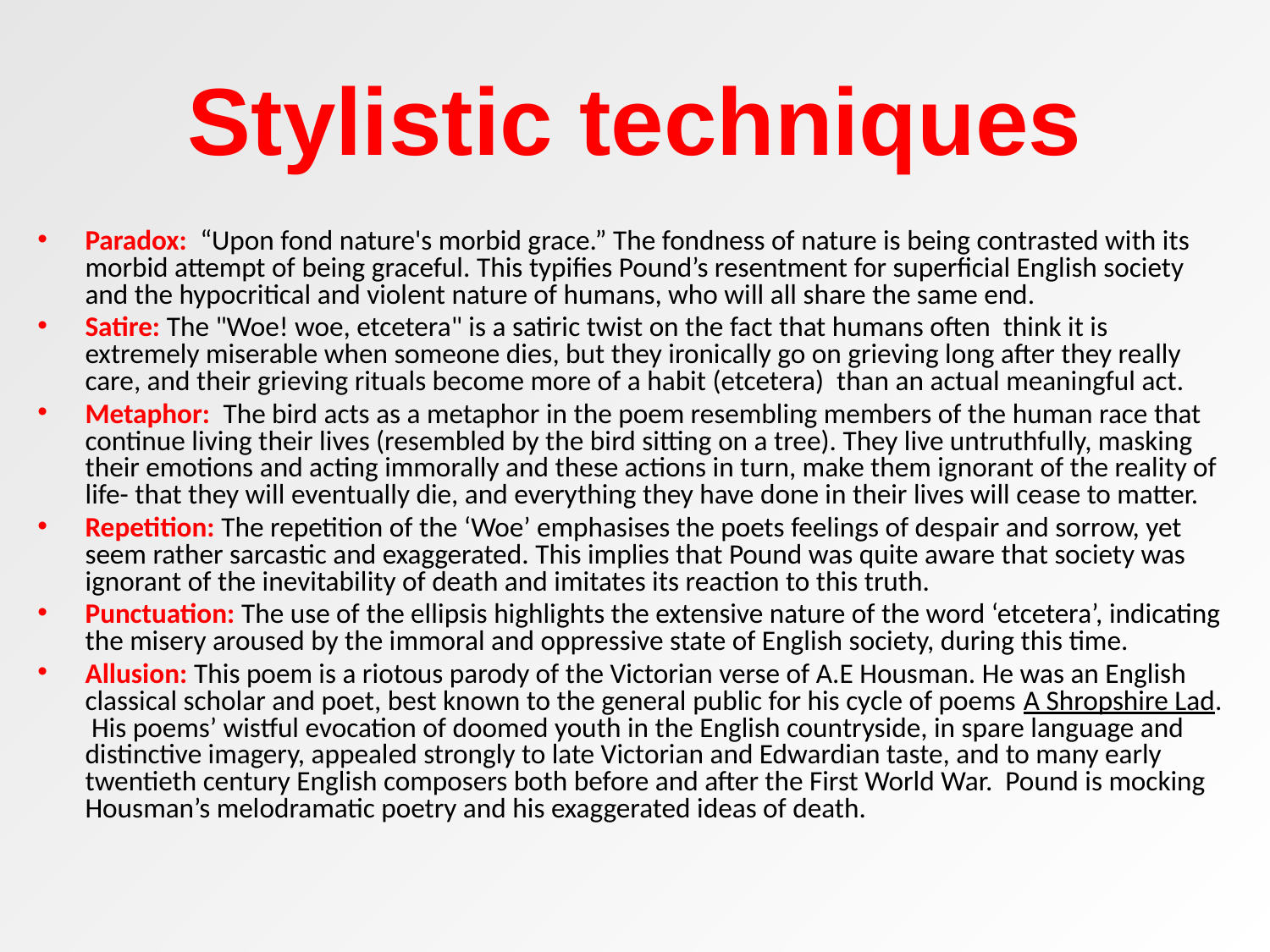

# Stylistic techniques
Paradox:  “Upon fond nature's morbid grace.” The fondness of nature is being contrasted with its morbid attempt of being graceful. This typifies Pound’s resentment for superficial English society and the hypocritical and violent nature of humans, who will all share the same end.
Satire: The "Woe! woe, etcetera" is a satiric twist on the fact that humans often  think it is extremely miserable when someone dies, but they ironically go on grieving long after they really care, and their grieving rituals become more of a habit (etcetera)  than an actual meaningful act.
Metaphor:  The bird acts as a metaphor in the poem resembling members of the human race that continue living their lives (resembled by the bird sitting on a tree). They live untruthfully, masking their emotions and acting immorally and these actions in turn, make them ignorant of the reality of life- that they will eventually die, and everything they have done in their lives will cease to matter.
Repetition: The repetition of the ‘Woe’ emphasises the poets feelings of despair and sorrow, yet seem rather sarcastic and exaggerated. This implies that Pound was quite aware that society was ignorant of the inevitability of death and imitates its reaction to this truth.
Punctuation: The use of the ellipsis highlights the extensive nature of the word ‘etcetera’, indicating the misery aroused by the immoral and oppressive state of English society, during this time.
Allusion: This poem is a riotous parody of the Victorian verse of A.E Housman. He was an English classical scholar and poet, best known to the general public for his cycle of poems A Shropshire Lad.  His poems’ wistful evocation of doomed youth in the English countryside, in spare language and distinctive imagery, appealed strongly to late Victorian and Edwardian taste, and to many early twentieth century English composers both before and after the First World War.  Pound is mocking Housman’s melodramatic poetry and his exaggerated ideas of death.